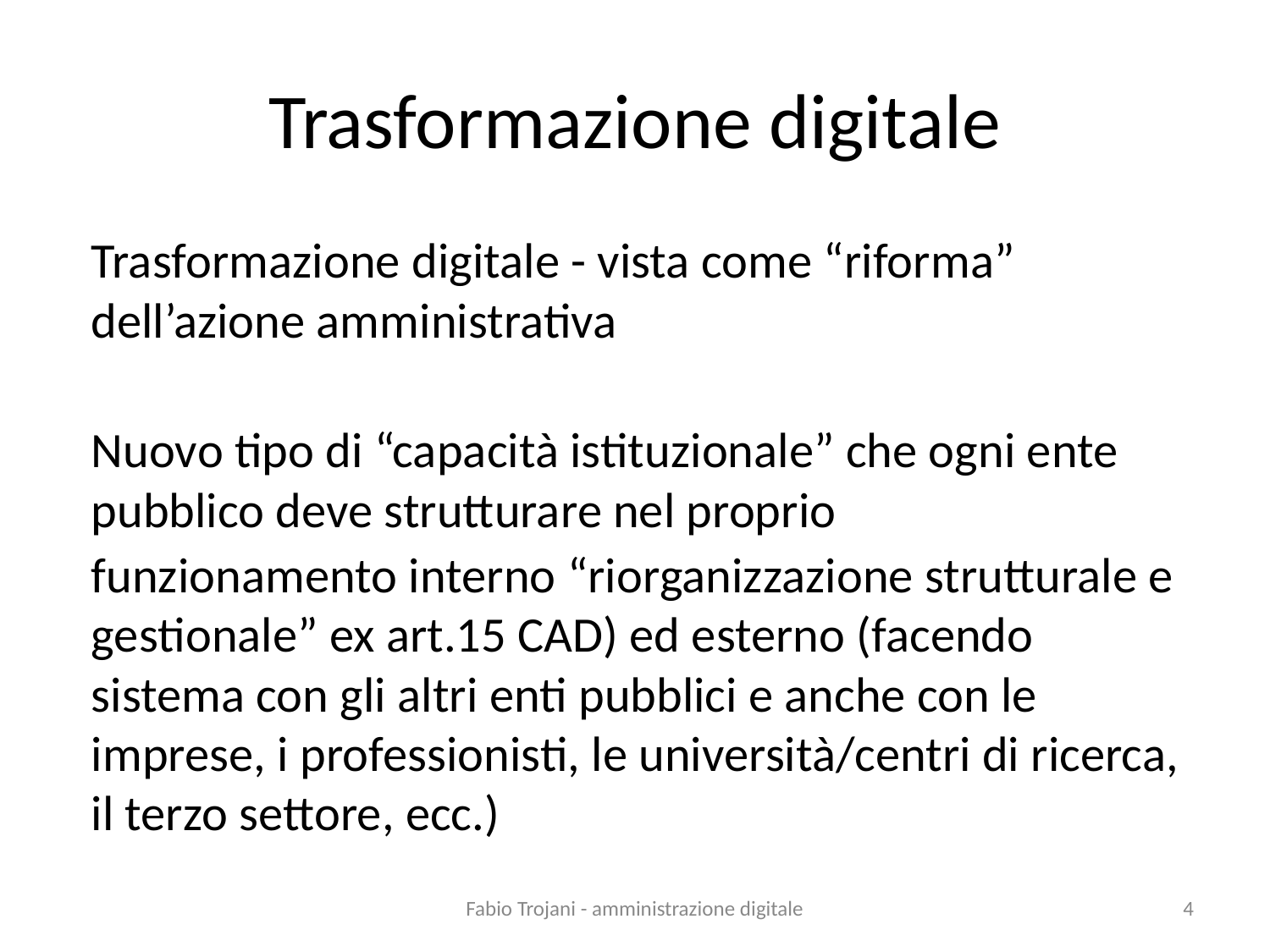

# Trasformazione digitale
Trasformazione digitale - vista come “riforma” dell’azione amministrativa

Nuovo tipo di “capacità istituzionale” che ogni ente pubblico deve strutturare nel proprio
funzionamento interno “riorganizzazione strutturale e gestionale” ex art.15 CAD) ed esterno (facendo sistema con gli altri enti pubblici e anche con le imprese, i professionisti, le università/centri di ricerca, il terzo settore, ecc.)
Fabio Trojani - amministrazione digitale
4